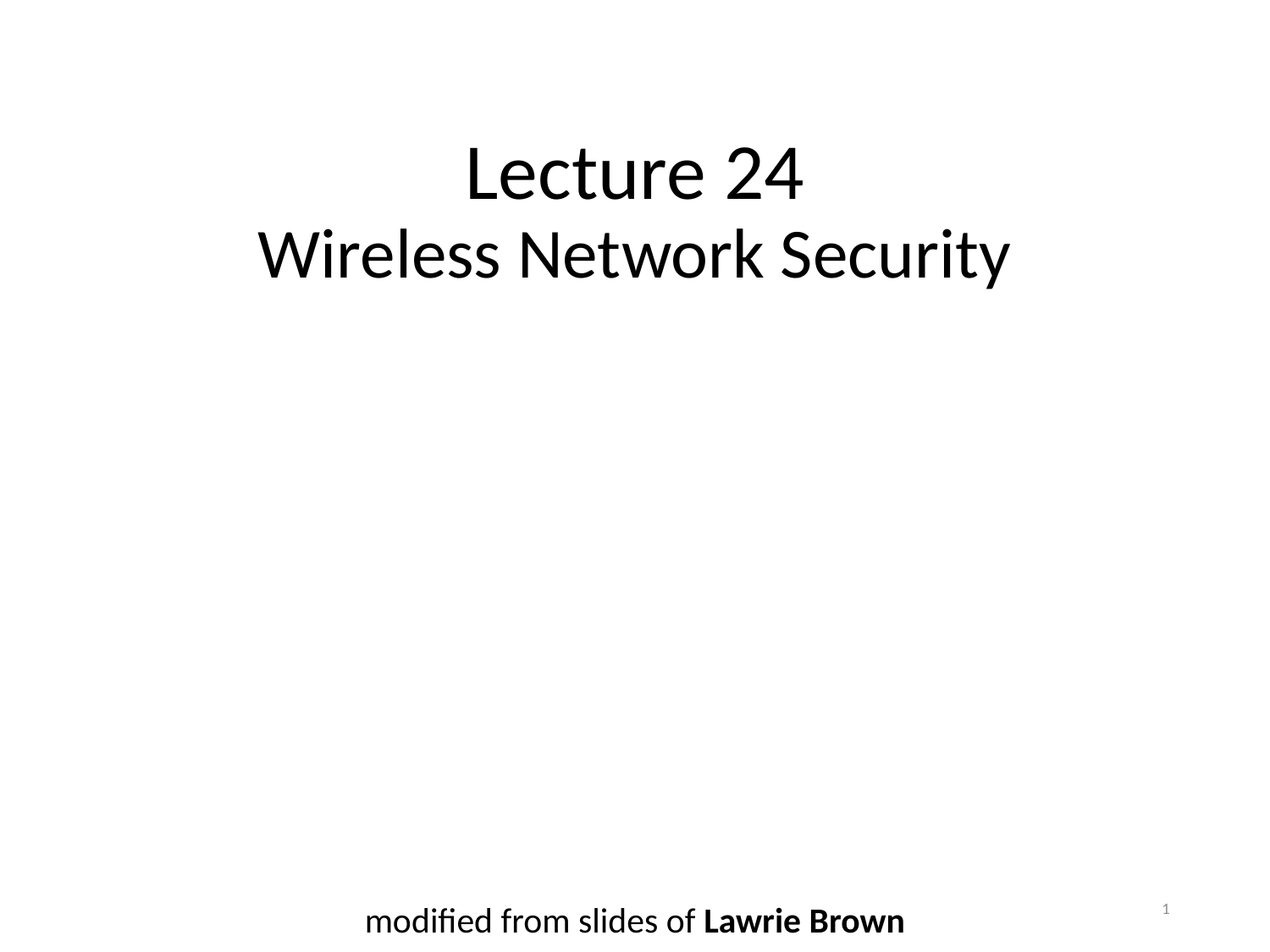

# Lecture 24 Wireless Network Security
1
modified from slides of Lawrie Brown